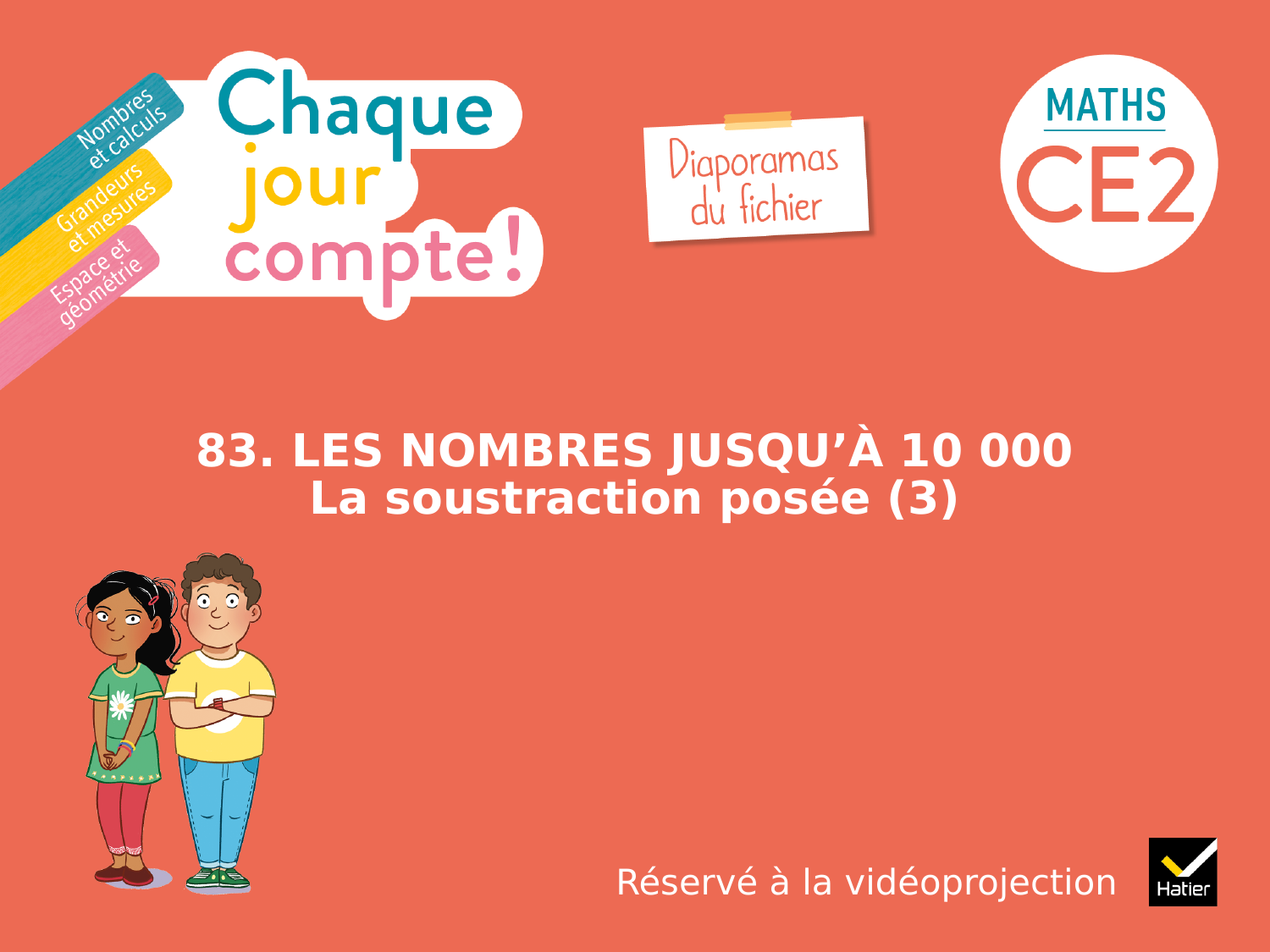

# 83. LES NOMBRES JUSQU’À 10 000 La soustraction posée (3)